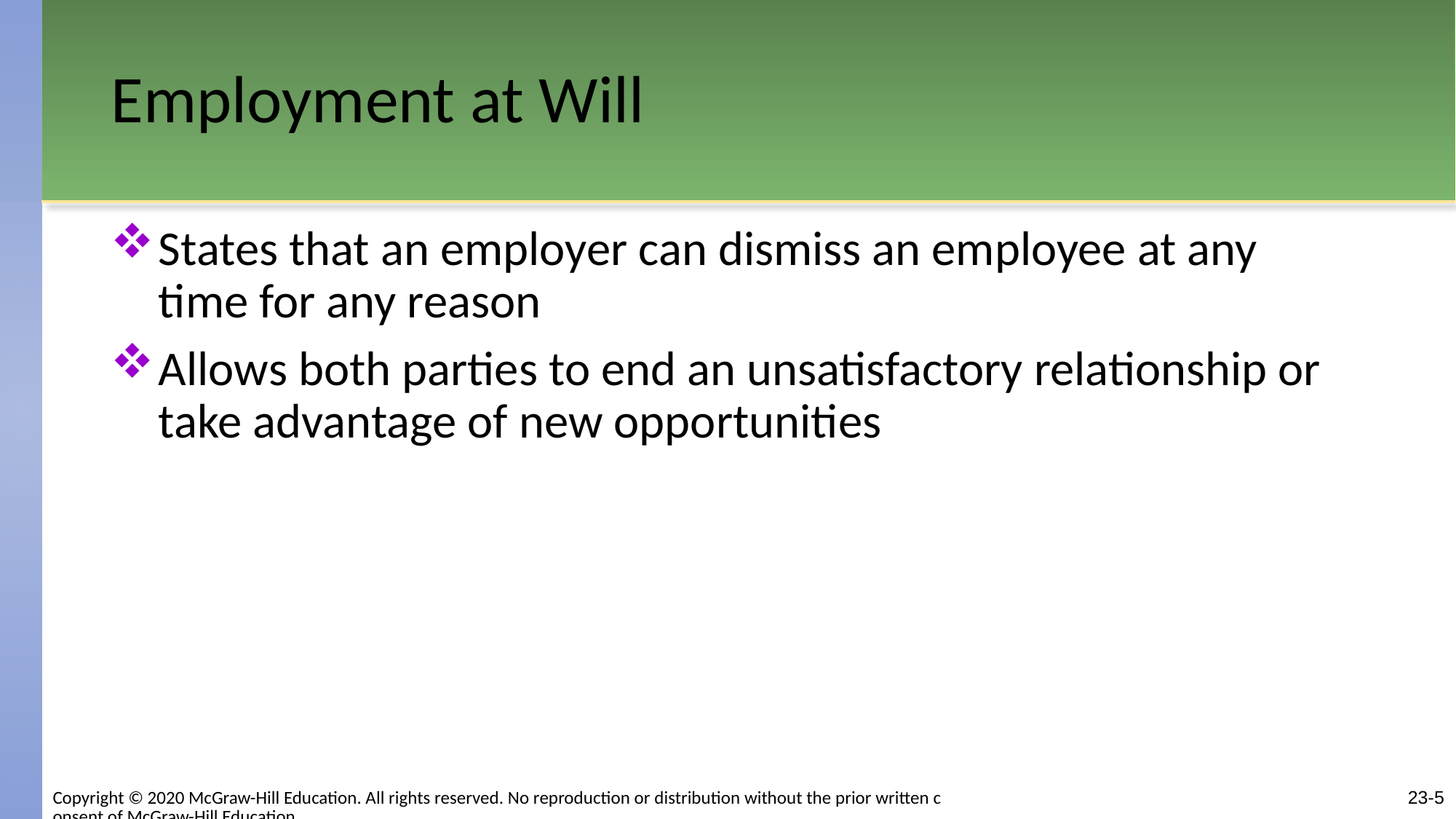

# Employment at Will
States that an employer can dismiss an employee at any time for any reason
Allows both parties to end an unsatisfactory relationship or take advantage of new opportunities

Copyright © 2020 McGraw-Hill Education. All rights reserved. No reproduction or distribution without the prior written consent of McGraw-Hill Education.
23-5